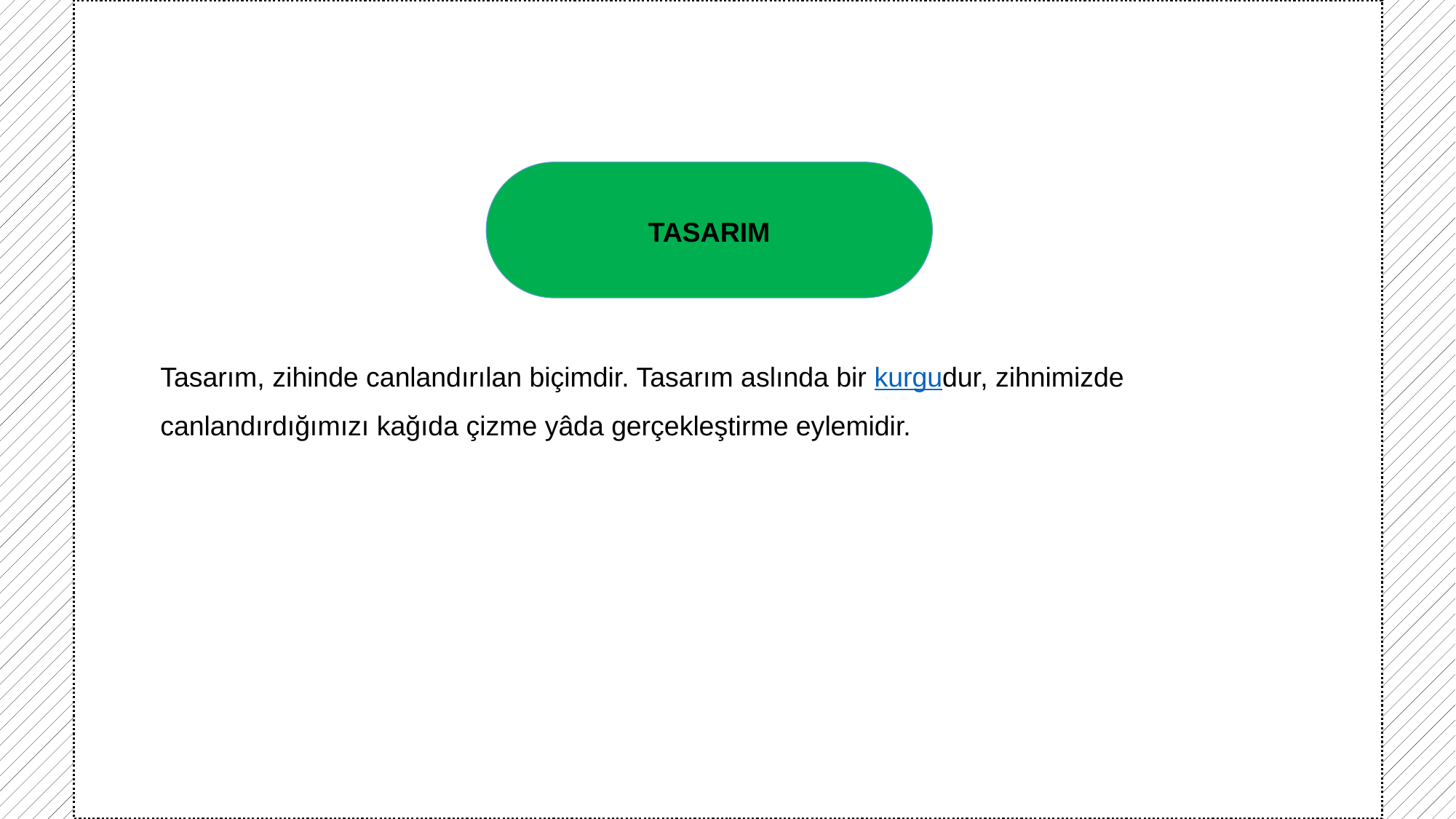

TASARIM
Tasarım, zihinde canlandırılan biçimdir. Tasarım aslında bir kurgudur, zihnimizde canlandırdığımızı kağıda çizme yâda gerçekleştirme eylemidir.